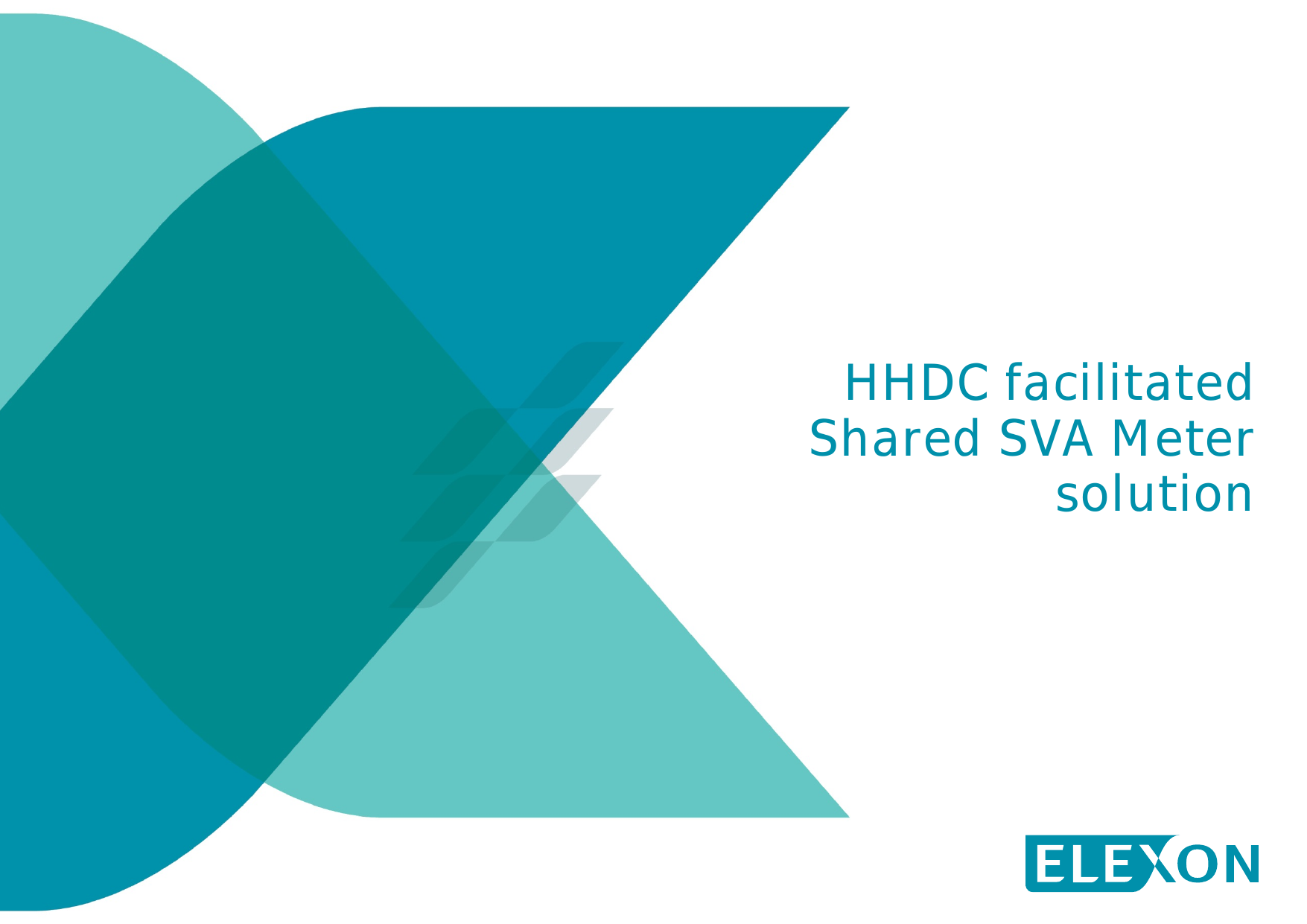

# HHDC facilitated Shared SVA Meter solution